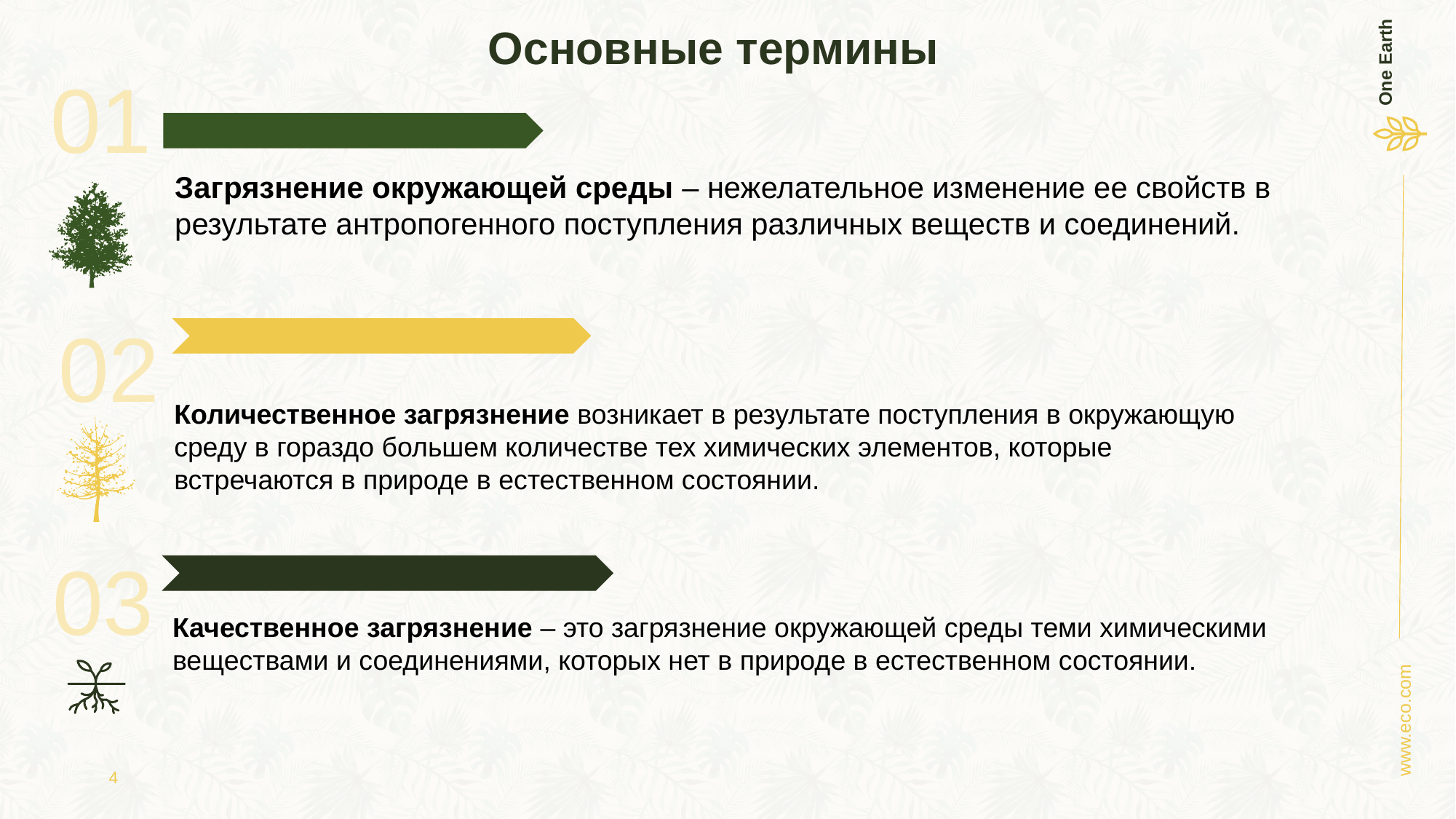

# Основные термины
01

Загрязнение окружающей среды – нежелательное изменение ее свойств в результате антропогенного поступления различных веществ и соединений.

02

Количественное загрязнение возникает в результате поступления в окружающую среду в гораздо большем количестве тех химических элементов, которые встречаются в природе в естественном состоянии.

03

Качественное загрязнение – это загрязнение окружающей среды теми химическими веществами и соединениями, которых нет в природе в естественном состоянии.

4